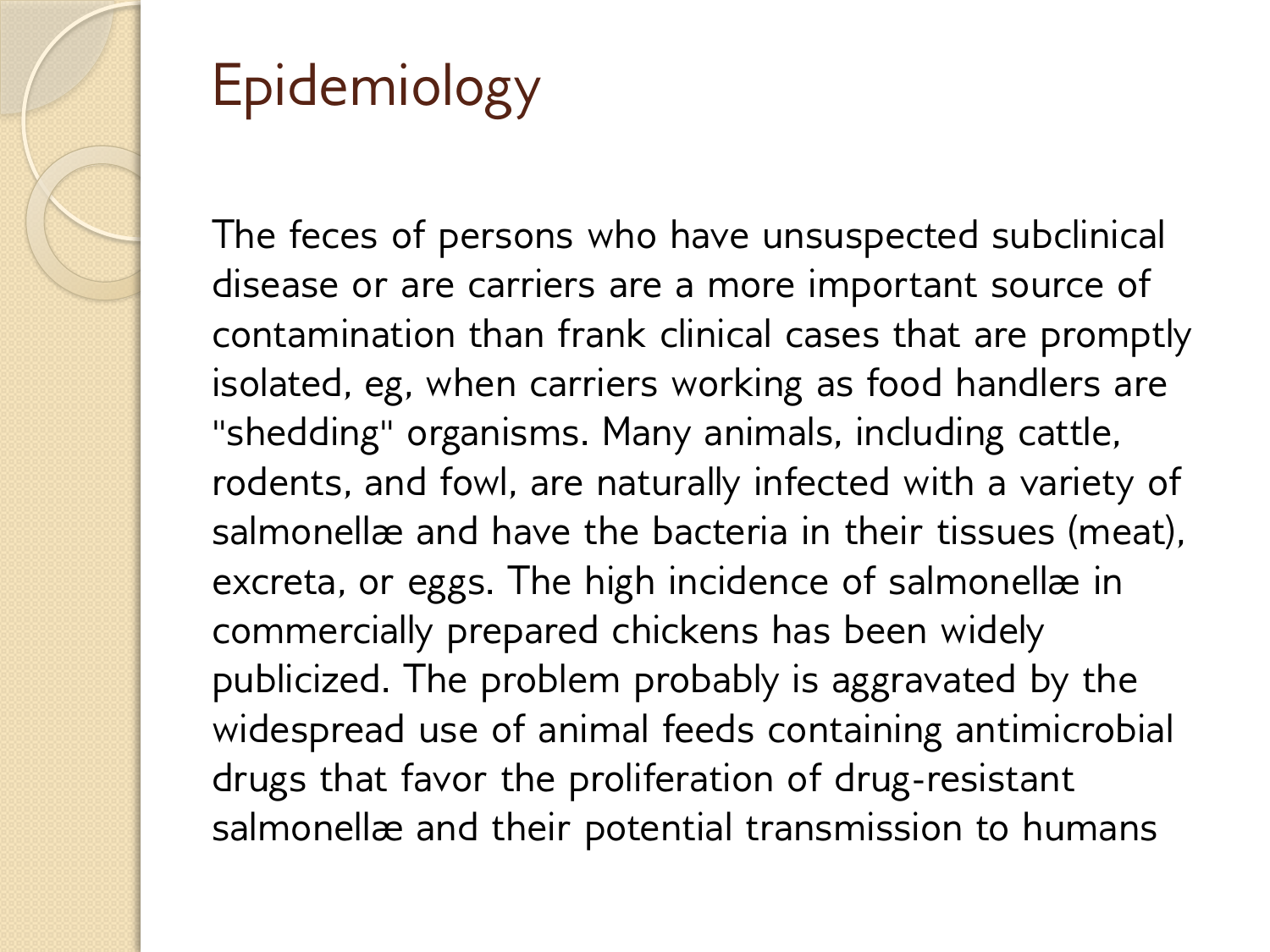

# Epidemiology
The feces of persons who have unsuspected subclinical disease or are carriers are a more important source of contamination than frank clinical cases that are promptly isolated, eg, when carriers working as food handlers are "shedding" organisms. Many animals, including cattle, rodents, and fowl, are naturally infected with a variety of salmonellae and have the bacteria in their tissues (meat), excreta, or eggs. The high incidence of salmonellae in commercially prepared chickens has been widely publicized. The problem probably is aggravated by the widespread use of animal feeds containing antimicrobial drugs that favor the proliferation of drug-resistant salmonellae and their potential transmission to humans